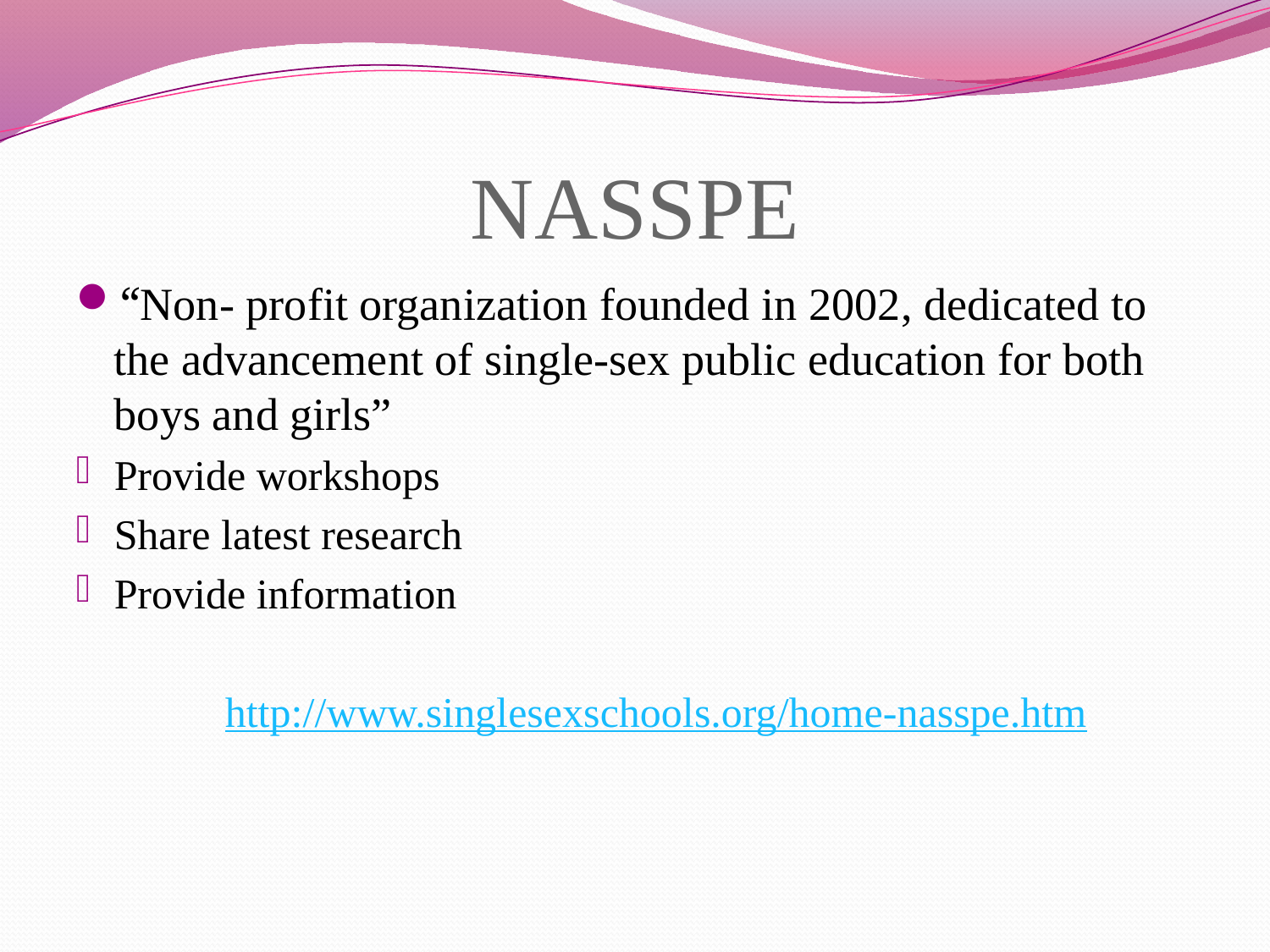

# NASSPE
“Non- profit organization founded in 2002, dedicated to the advancement of single-sex public education for both boys and girls”
Provide workshops
Share latest research
Provide information

    http://www.singlesexschools.org/home-nasspe.htm